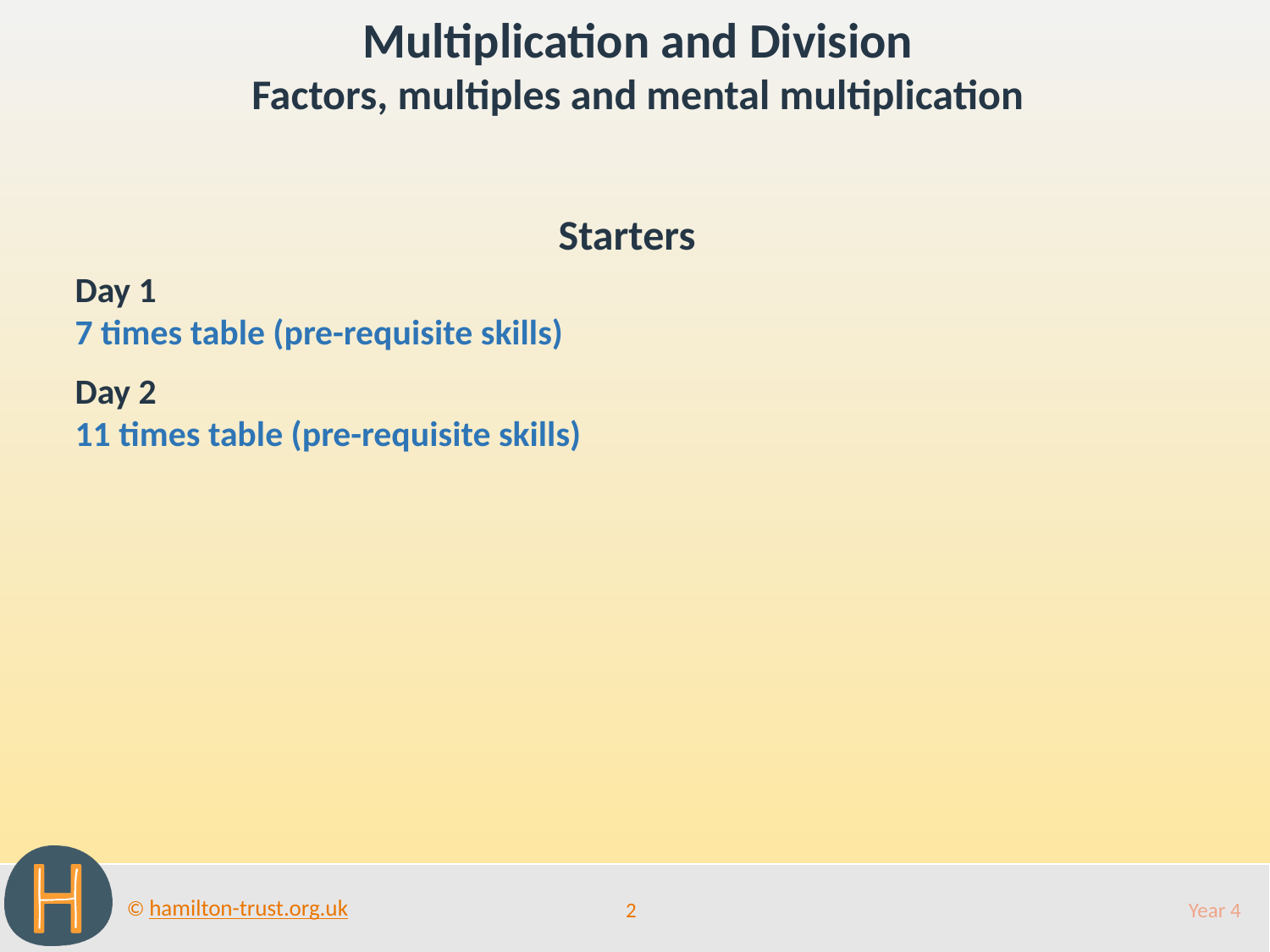

Multiplication and Division
Factors, multiples and mental multiplication
Starters
Day 1
7 times table (pre-requisite skills)
Day 2
11 times table (pre-requisite skills)
2
Year 4